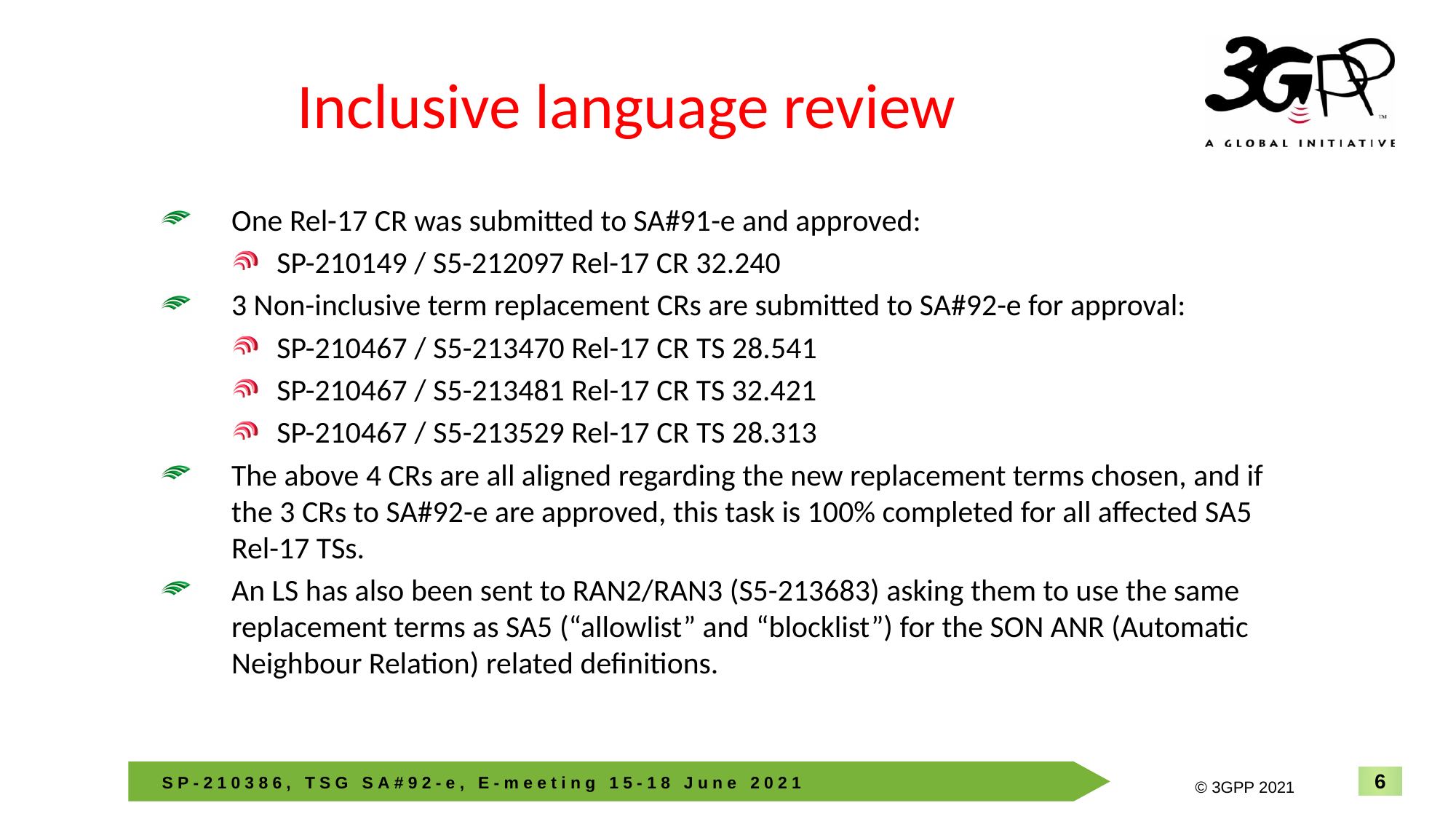

# Inclusive language review
One Rel-17 CR was submitted to SA#91-e and approved:
SP-210149 / S5-212097 Rel-17 CR 32.240
3 Non-inclusive term replacement CRs are submitted to SA#92-e for approval:
SP-210467 / S5-213470 Rel-17 CR TS 28.541
SP-210467 / S5-213481 Rel-17 CR TS 32.421
SP-210467 / S5-213529 Rel-17 CR TS 28.313
The above 4 CRs are all aligned regarding the new replacement terms chosen, and if the 3 CRs to SA#92-e are approved, this task is 100% completed for all affected SA5 Rel-17 TSs.
An LS has also been sent to RAN2/RAN3 (S5-213683) asking them to use the same replacement terms as SA5 (“allowlist” and “blocklist”) for the SON ANR (Automatic Neighbour Relation) related definitions.